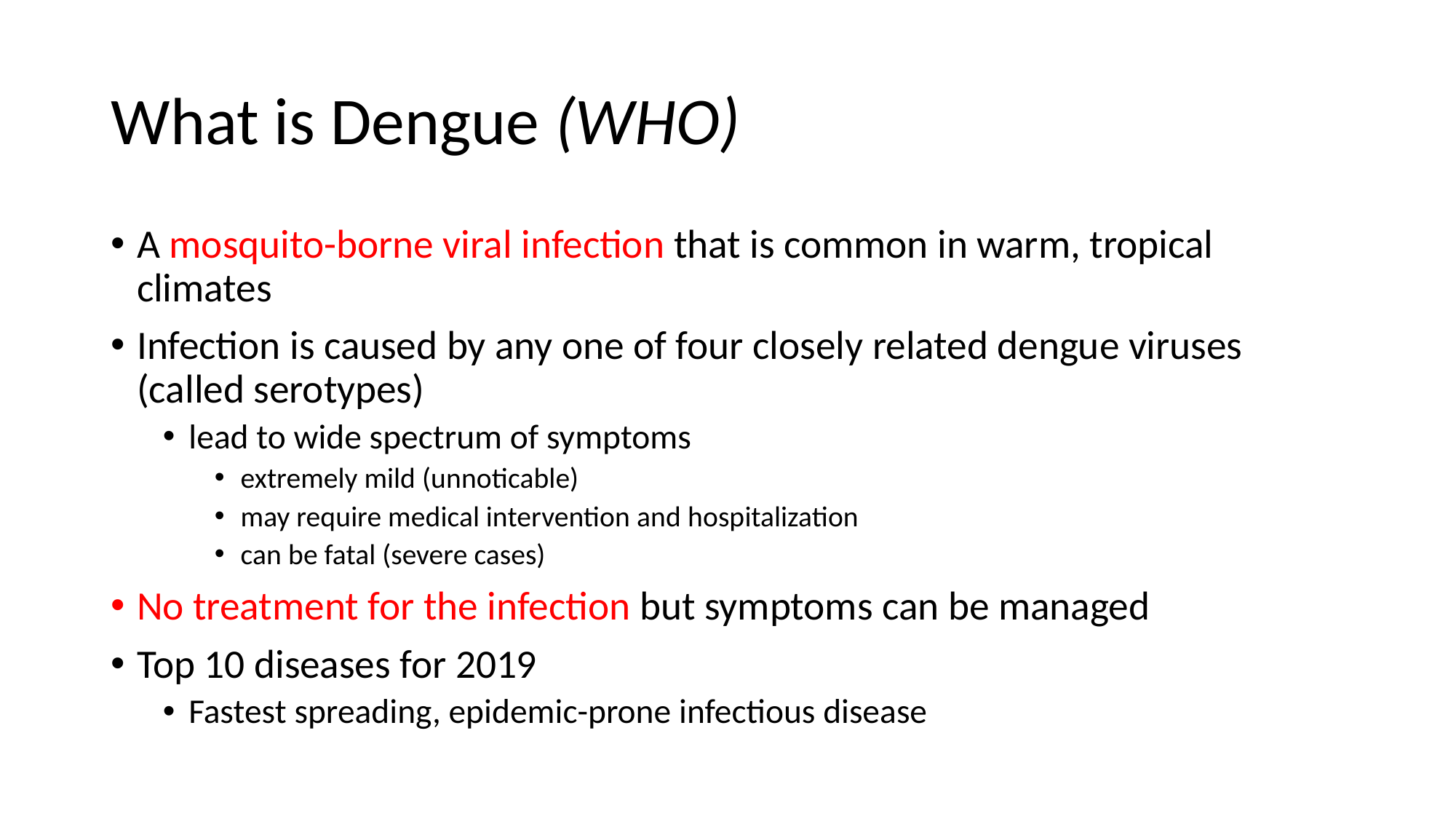

# What is Dengue (WHO)
A mosquito-borne viral infection that is common in warm, tropical climates
Infection is caused by any one of four closely related dengue viruses (called serotypes)
lead to wide spectrum of symptoms
extremely mild (unnoticable)
may require medical intervention and hospitalization
can be fatal (severe cases)
No treatment for the infection but symptoms can be managed
Top 10 diseases for 2019
Fastest spreading, epidemic-prone infectious disease